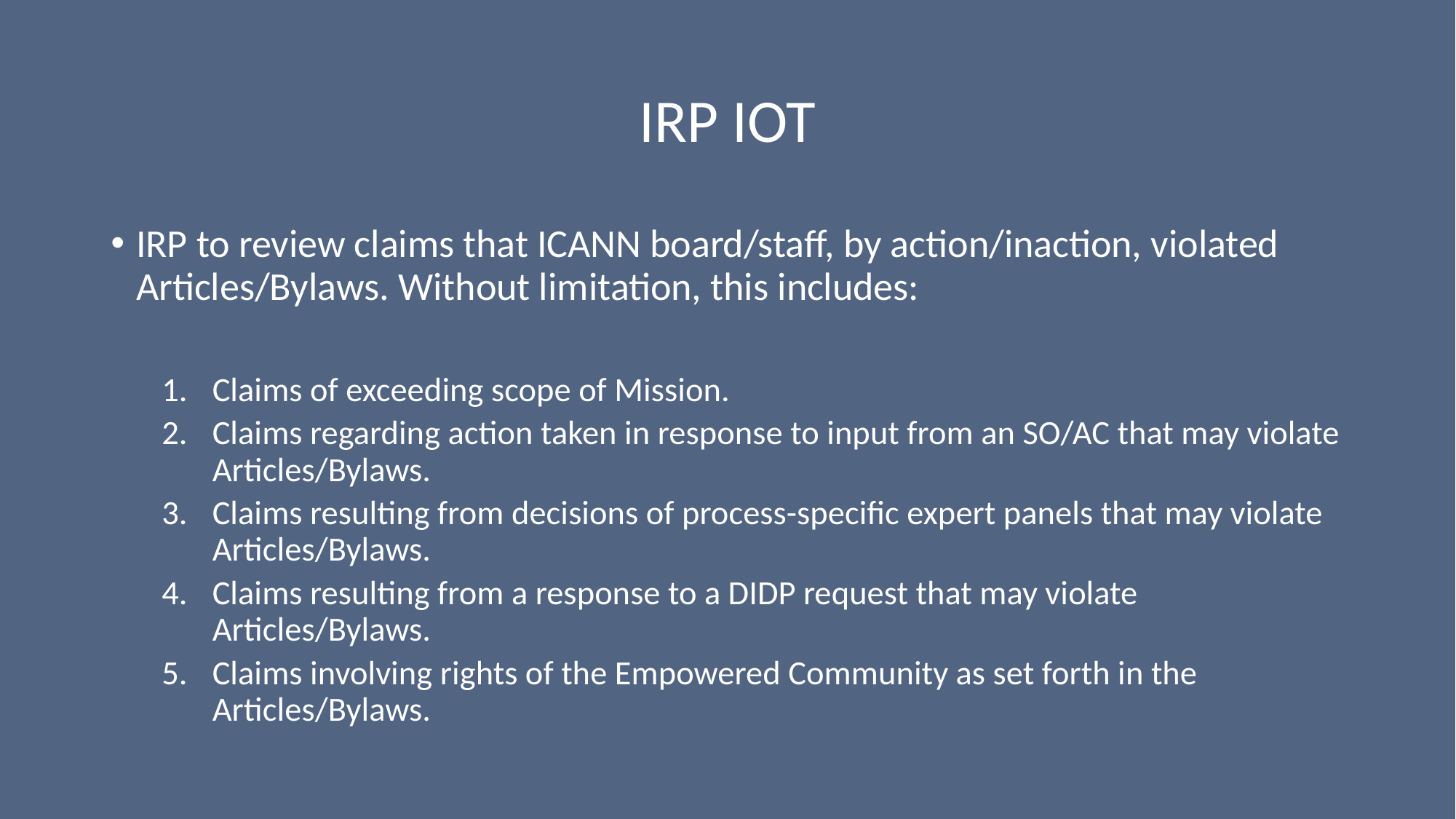

# IRP IOT
IRP to review claims that ICANN board/staff, by action/inaction, violated Articles/Bylaws. Without limitation, this includes:

Claims of exceeding scope of Mission.
Claims regarding action taken in response to input from an SO/AC that may violate Articles/Bylaws.
Claims resulting from decisions of process-specific expert panels that may violate Articles/Bylaws.
Claims resulting from a response to a DIDP request that may violate  Articles/Bylaws.
Claims involving rights of the Empowered Community as set forth in the Articles/Bylaws.